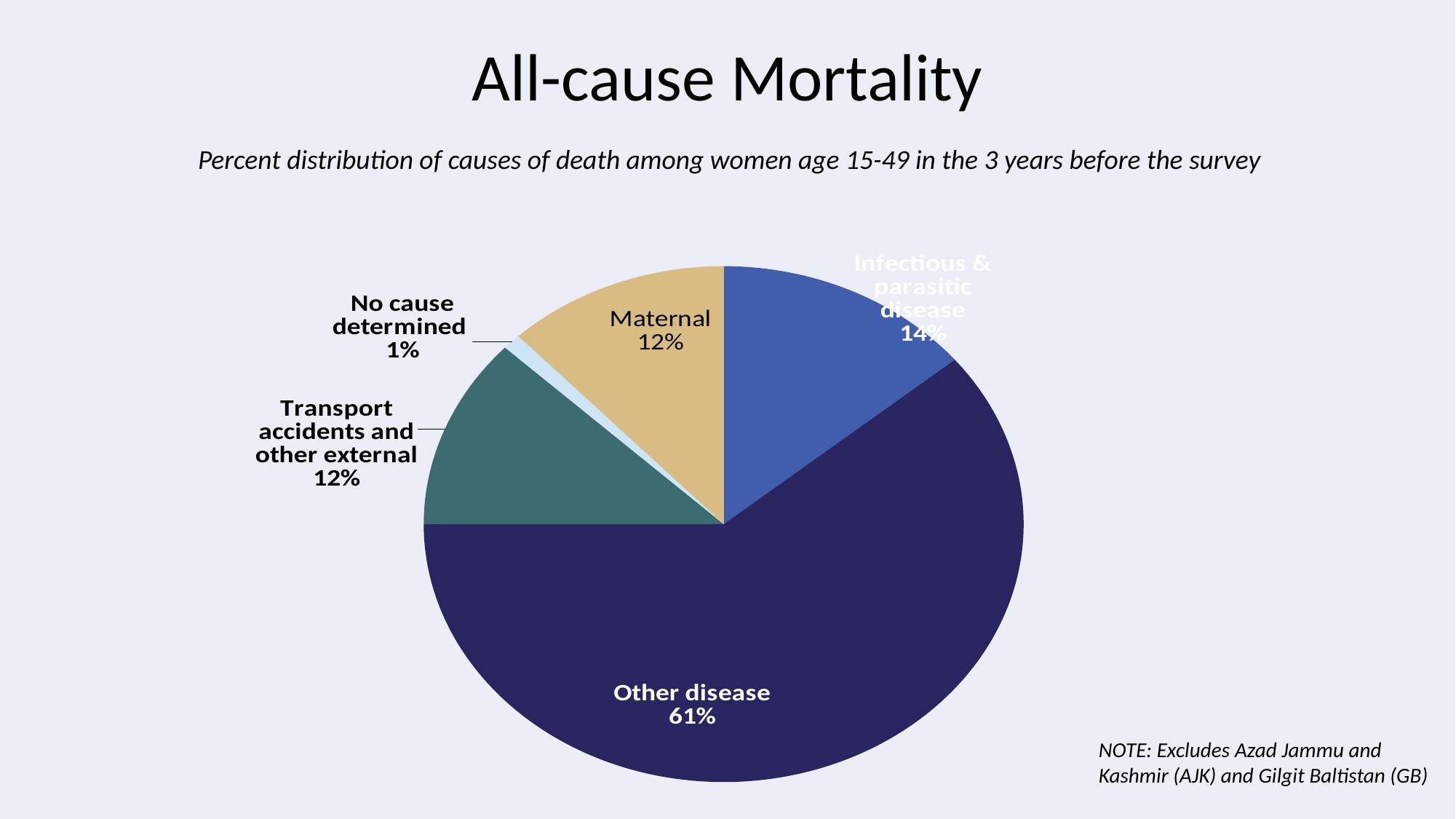

# All-cause Mortality
Percent distribution of causes of death among women age 15-49 in the 3 years before the survey

### Chart

| Category | Series 1 |
|---|---|
| Infectious & parasitic disease | 14.0 |
| Other disease | 61.0 |
| Transport accidents and other external | 12.0 |
| No cause determined  | 1.0 |
| Maternal | 12.0 |
NOTE: Excludes Azad Jammu and Kashmir (AJK) and Gilgit Baltistan (GB)